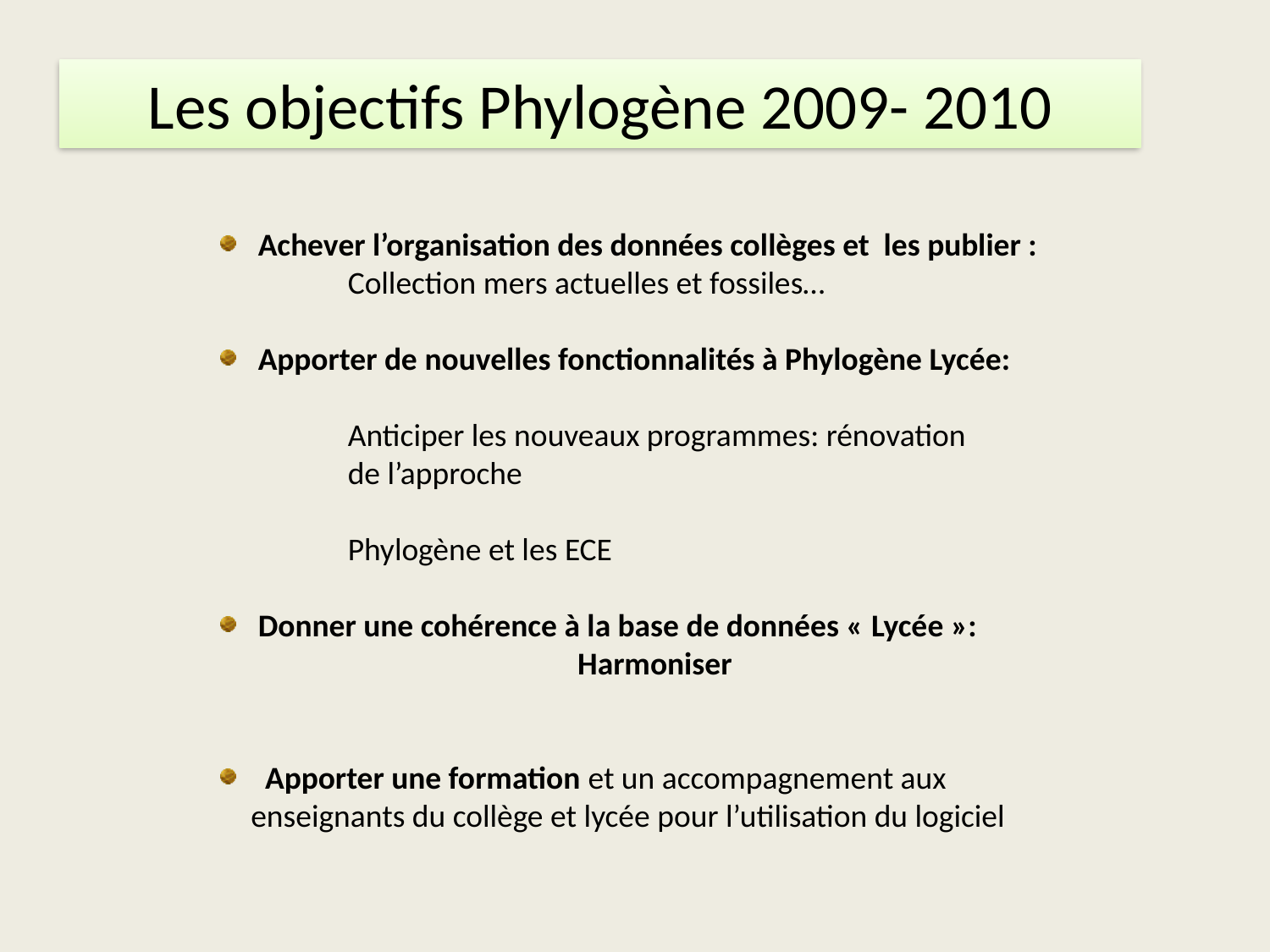

Les objectifs Phylogène 2009- 2010
 Achever l’organisation des données collèges et  les publier :
	Collection mers actuelles et fossiles…

 Apporter de nouvelles fonctionnalités à Phylogène Lycée:
	Anticiper les nouveaux programmes: rénovation 		de l’approche

	Phylogène et les ECE

 Donner une cohérence à la base de données « Lycée »:
Harmoniser

  Apporter une formation et un accompagnement aux enseignants du collège et lycée pour l’utilisation du logiciel